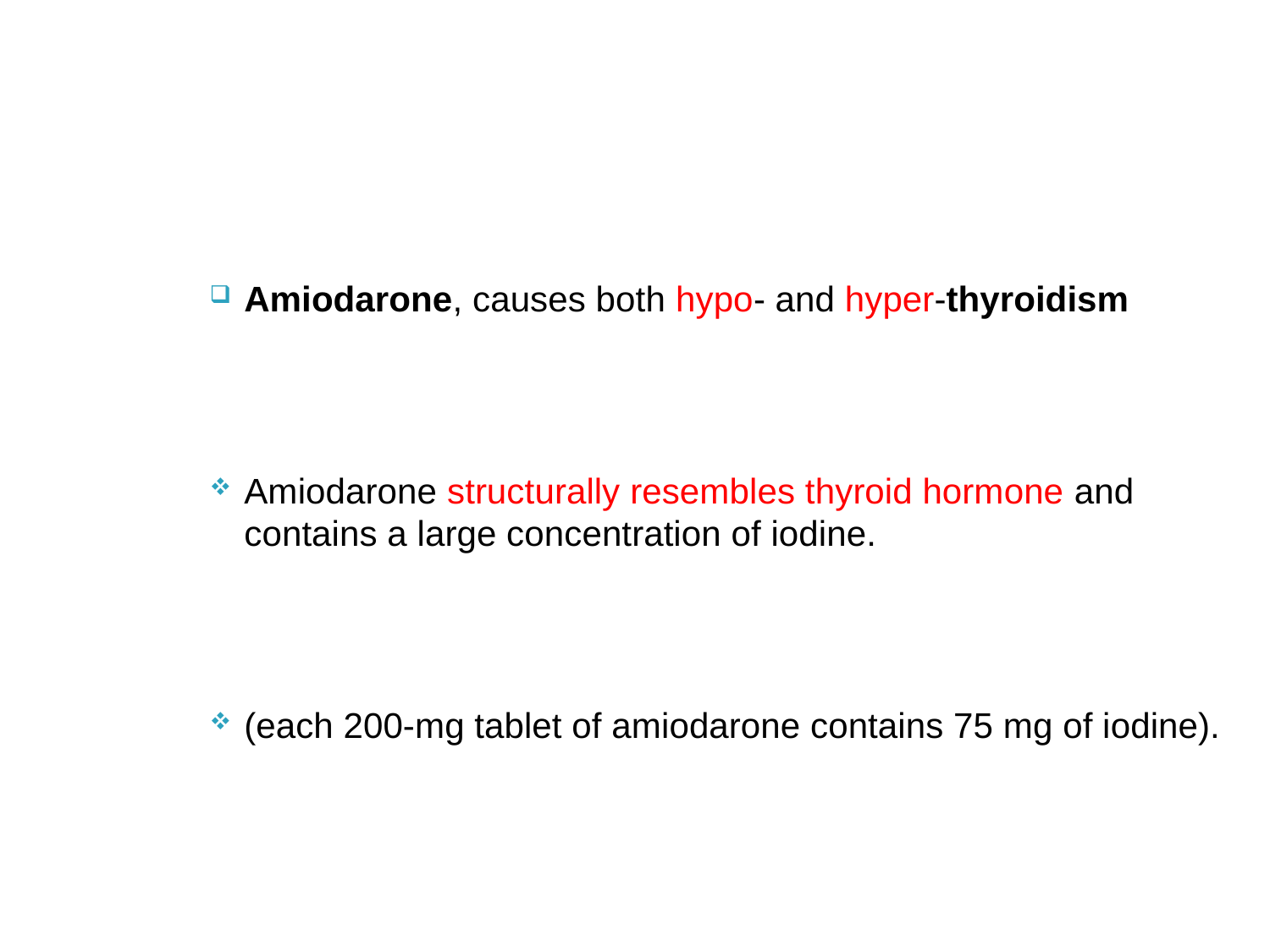

#
Amiodarone, causes both hypo- and hyper-thyroidism

Amiodarone structurally resembles thyroid hormone and contains a large concentration of iodine.

(each 200-mg tablet of amiodarone contains 75 mg of iodine).